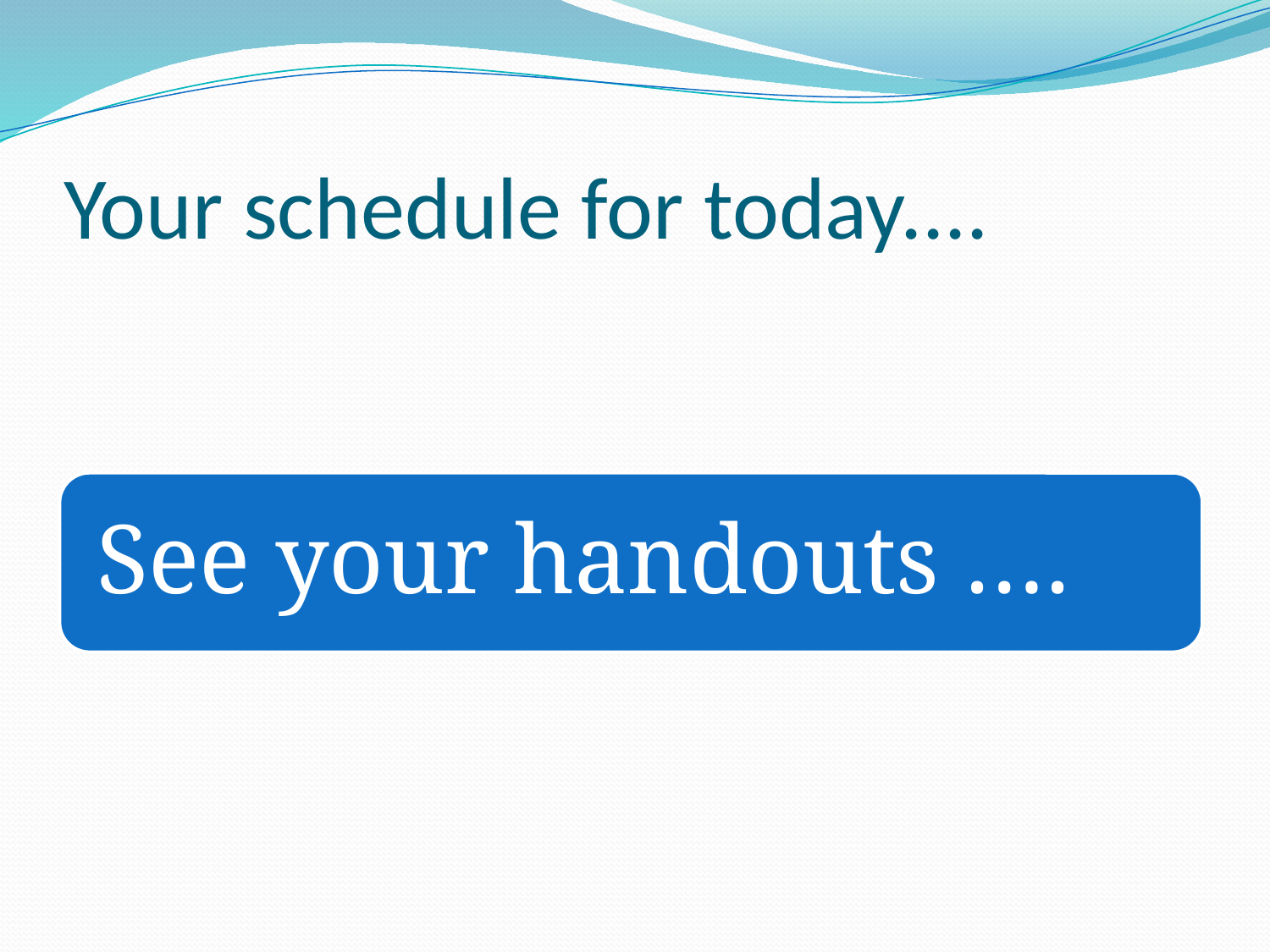

# Your schedule for today....
See your handouts ….